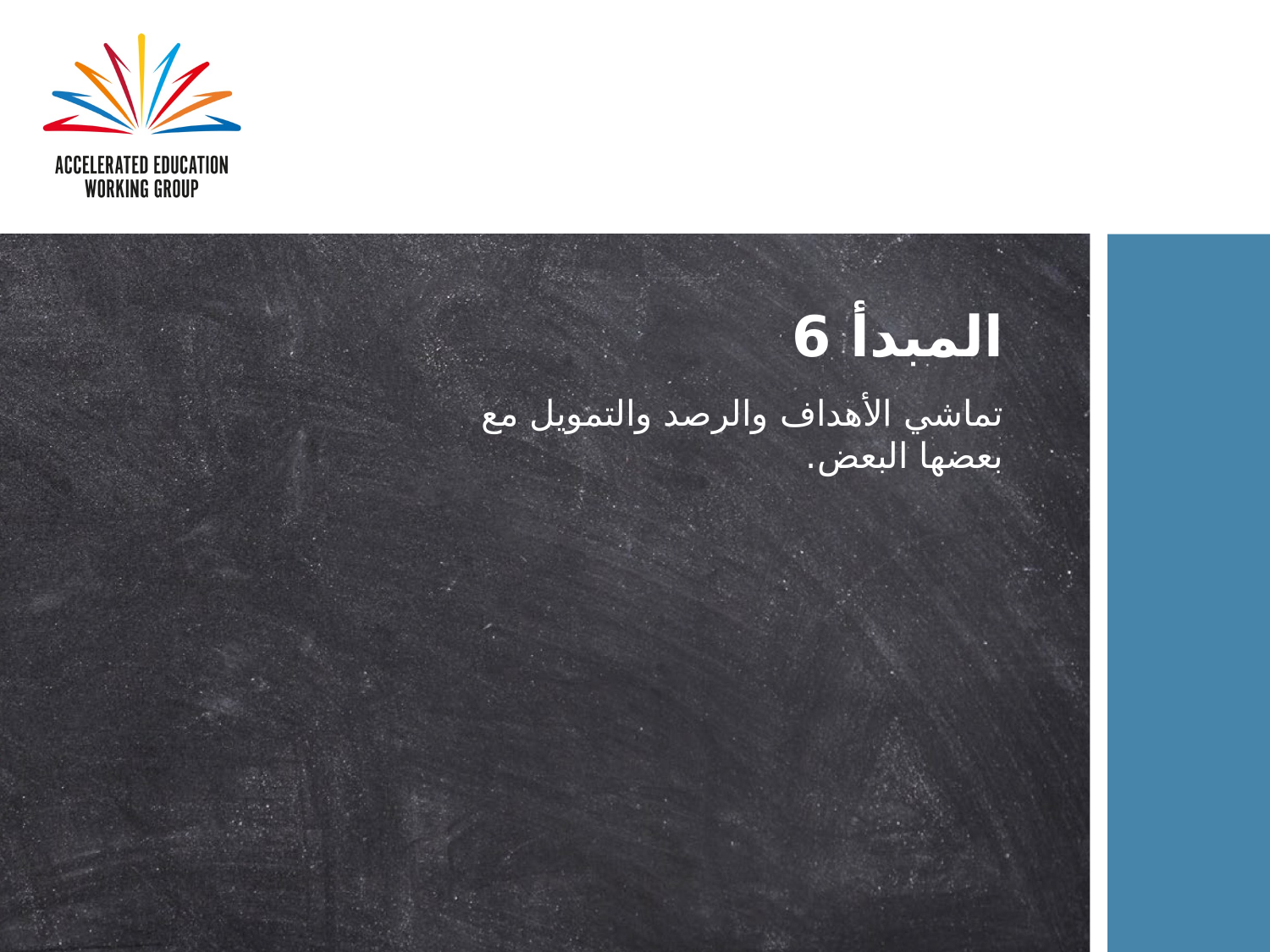

المبدأ 6
تماشي الأهداف والرصد والتمويل مع بعضها البعض.